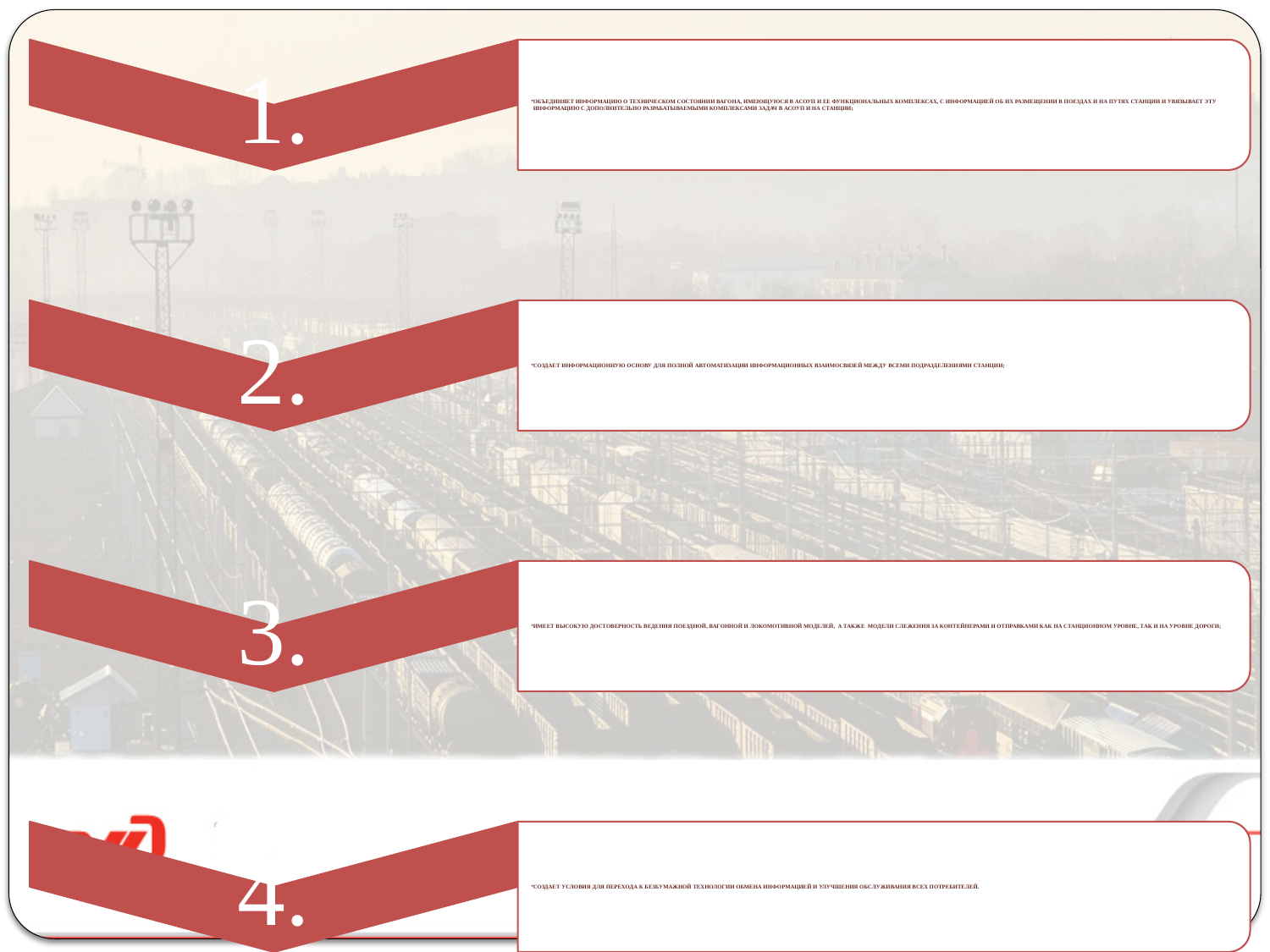

1.
ОБЪЕДИНЯЕТ ИНФОРМАЦИЮ О ТЕХНИЧЕСКОМ СОСТОЯНИИ ВАГОНА, ИМЕЮЩУЮСЯ В АСОУП И ЕЕ ФУНКЦИОНАЛЬНЫХ КОМПЛЕКСАХ, С ИНФОРМАЦИЕЙ ОБ ИХ РАЗМЕЩЕНИИ В ПОЕЗДАХ И НА ПУТЯХ СТАНЦИИ И УВЯЗЫВАЕТ ЭТУ ИНФОРМАЦИЮ С ДОПОЛНИТЕЛЬНО РАЗРАБАТЫВАЕМЫМИ КОМПЛЕКСАМИ ЗАДАЧ В АСОУП И НА СТАНЦИИ;
2.
СОЗДАЕТ ИНФОРМАЦИОННУЮ ОСНОВУ ДЛЯ ПОЛНОЙ АВТОМАТИЗАЦИИ ИНФОРМАЦИОННЫХ ВЗАИМОСВЯЗЕЙ МЕЖДУ ВСЕМИ ПОДРАЗДЕЛЕНИЯМИ СТАНЦИИ;
3.
ИМЕЕТ ВЫСОКУЮ ДОСТОВЕРНОСТЬ ВЕДЕНИЯ ПОЕЗДНОЙ, ВАГОННОЙ И ЛОКОМОТИВНОЙ МОДЕЛЕЙ,  А ТАКЖЕ  МОДЕЛИ СЛЕЖЕНИЯ ЗА КОНТЕЙНЕРАМИ И ОТПРАВКАМИ КАК НА СТАНЦИОННОМ УРОВНЕ, ТАК И НА УРОВНЕ ДОРОГИ;
4.
СОЗДАЕТ УСЛОВИЯ ДЛЯ ПЕРЕХОДА К БЕЗБУМАЖНОЙ ТЕХНОЛОГИИ ОБМЕНА ИНФОРМАЦИЕЙ И УЛУЧШЕНИЯ ОБСЛУЖИВАНИЯ ВСЕХ ПОТРЕБИТЕЛЕЙ.